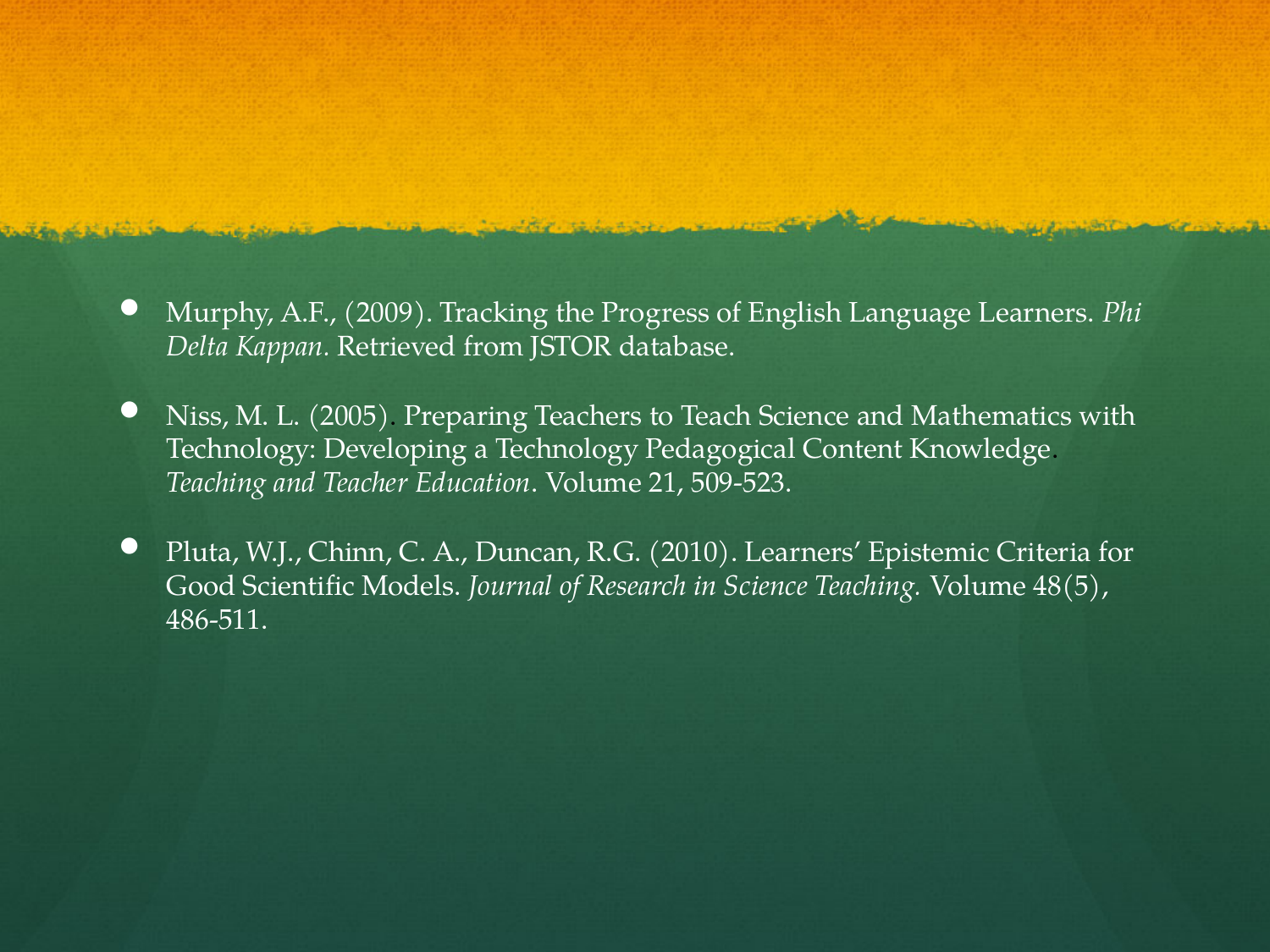

#
Murphy, A.F., (2009). Tracking the Progress of English Language Learners. Phi Delta Kappan. Retrieved from JSTOR database.
Niss, M. L. (2005). Preparing Teachers to Teach Science and Mathematics with Technology: Developing a Technology Pedagogical Content Knowledge. Teaching and Teacher Education. Volume 21, 509-523.
Pluta, W.J., Chinn, C. A., Duncan, R.G. (2010). Learners’ Epistemic Criteria for Good Scientific Models. Journal of Research in Science Teaching. Volume 48(5), 486-511.